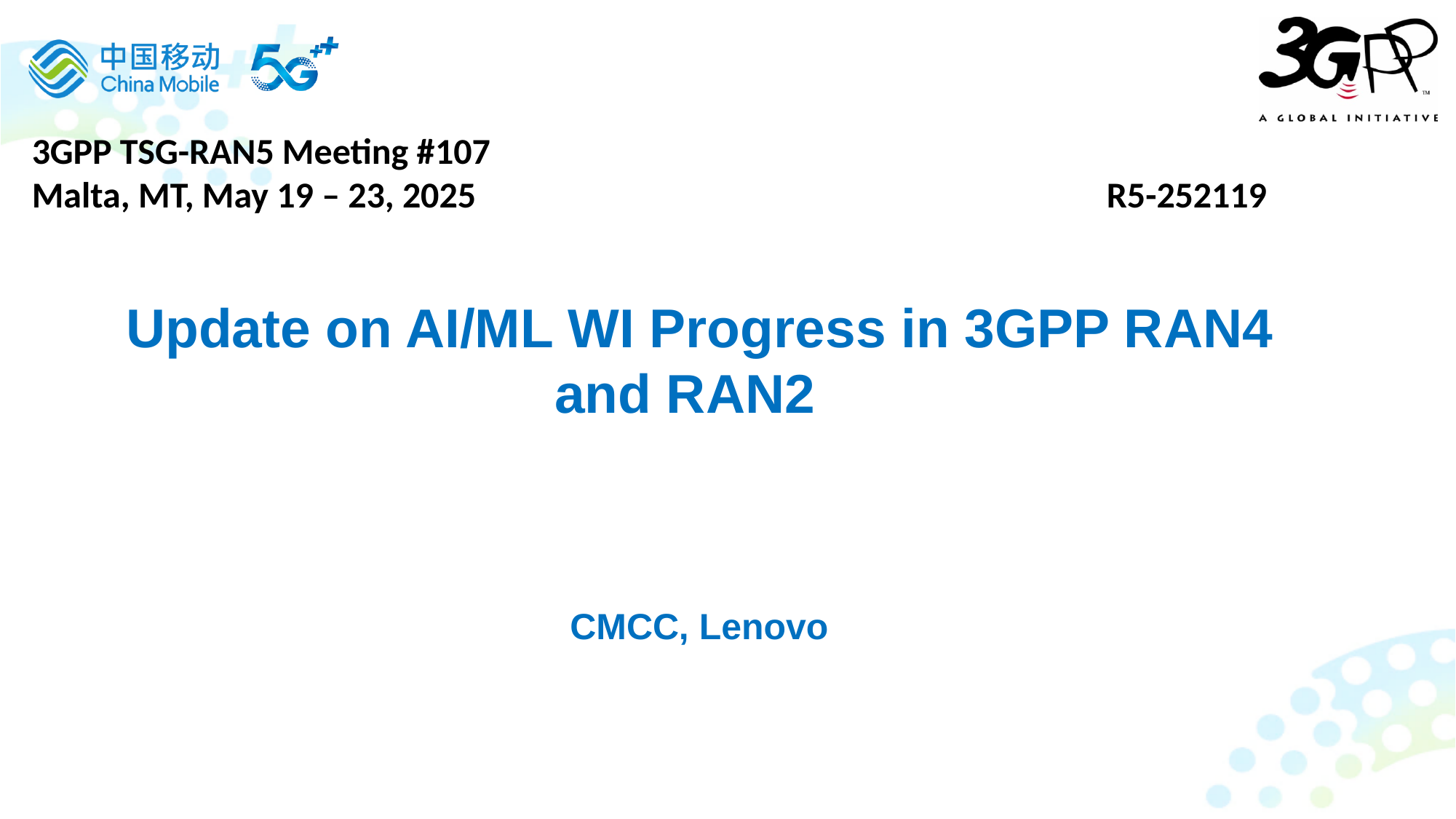

3GPP TSG-RAN5 Meeting #107
Malta, MT, May 19 – 23, 2025                                                                             R5-252119
Update on AI/ML WI Progress in 3GPP RAN4 and RAN2
CMCC, Lenovo